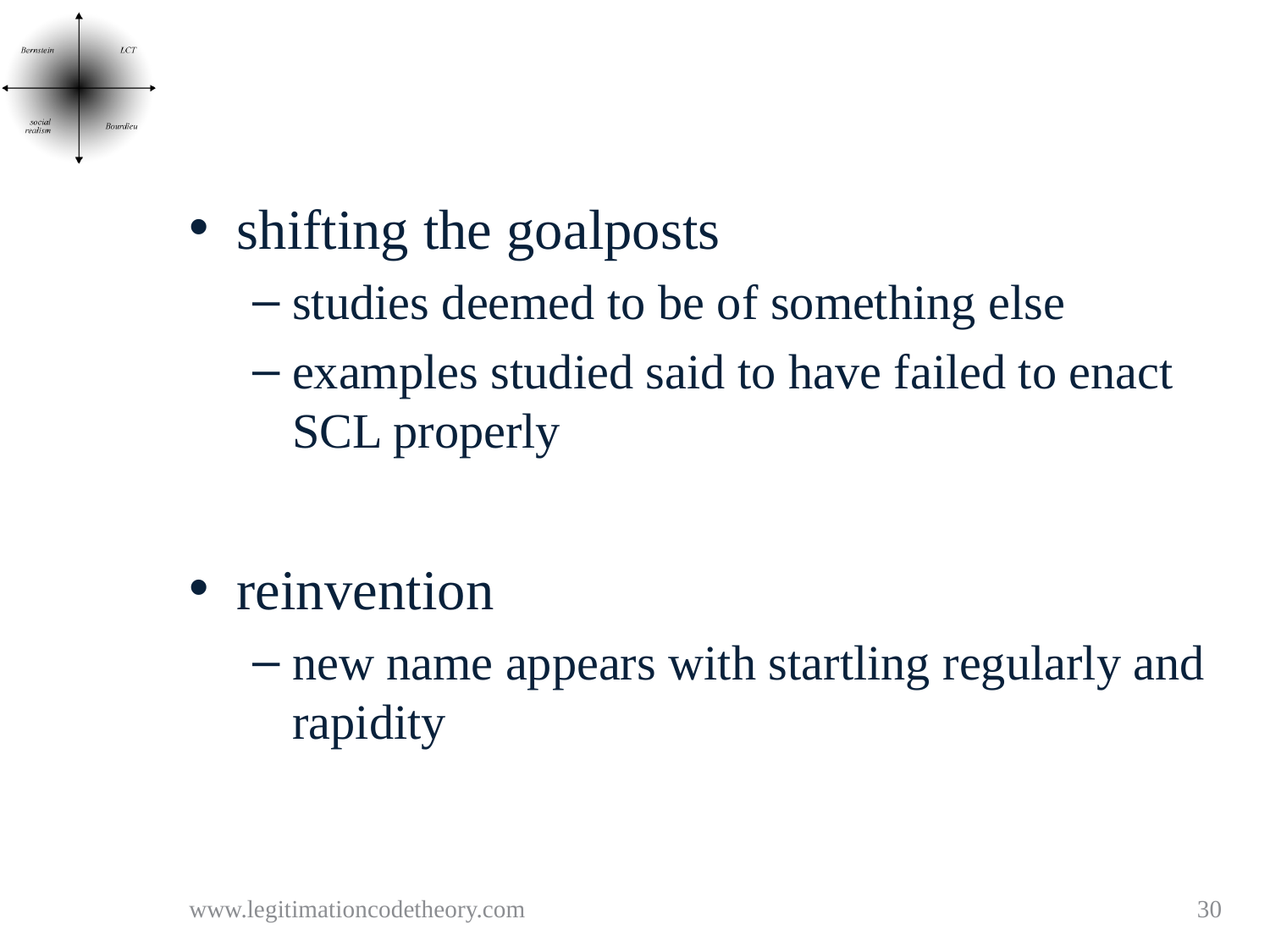

#

shifting the goalposts
studies deemed to be of something else
examples studied said to have failed to enact SCL properly

reinvention
new name appears with startling regularly and rapidity
External
relations
www.legitimationcodetheory.com
30